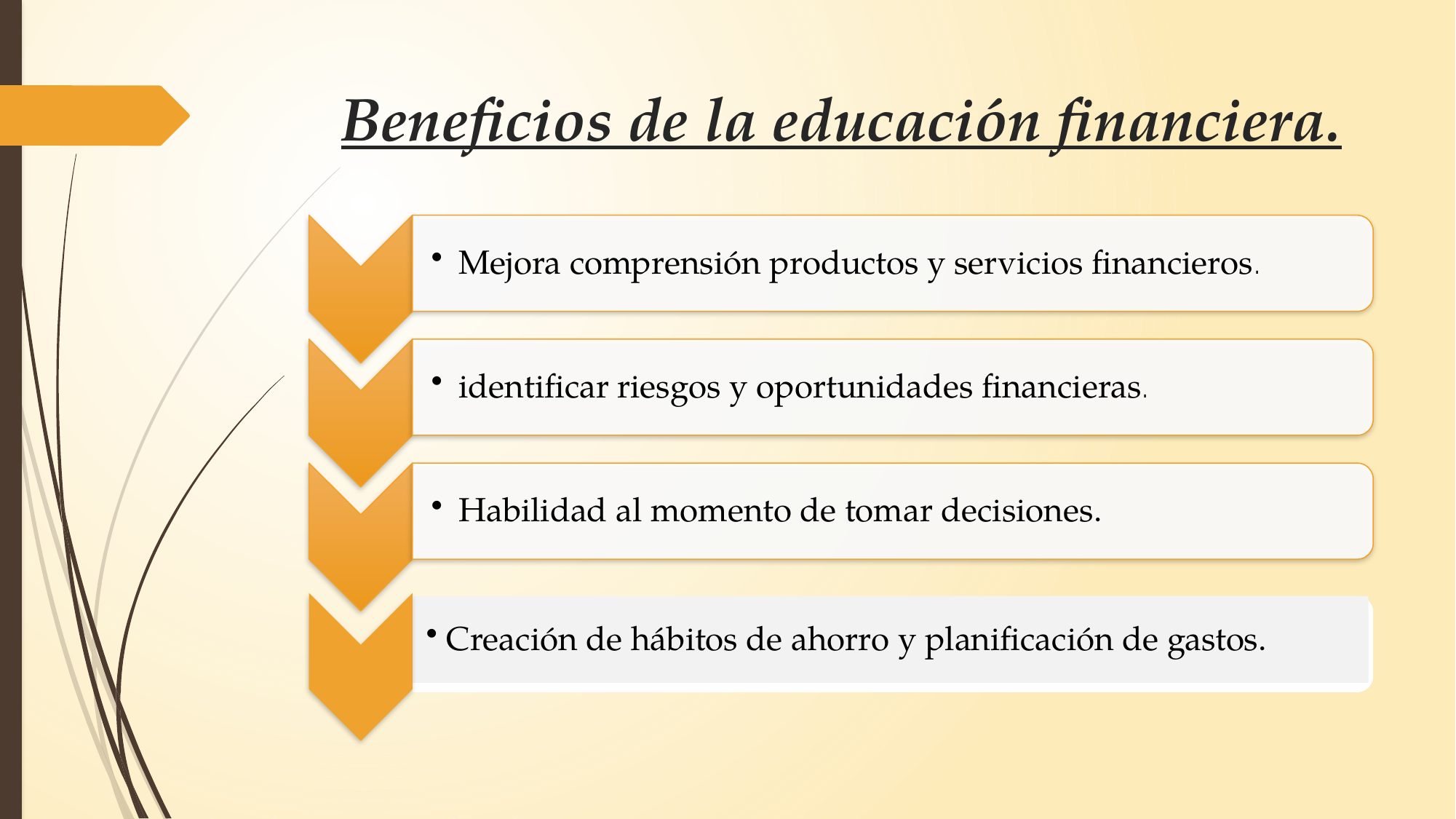

# Beneficios de la educación financiera.

Mejora comprensión productos y servicios financieros.

identificar riesgos y oportunidades financieras.

Habilidad al momento de tomar decisiones.

Creación de hábitos de ahorro y planificación de gastos.